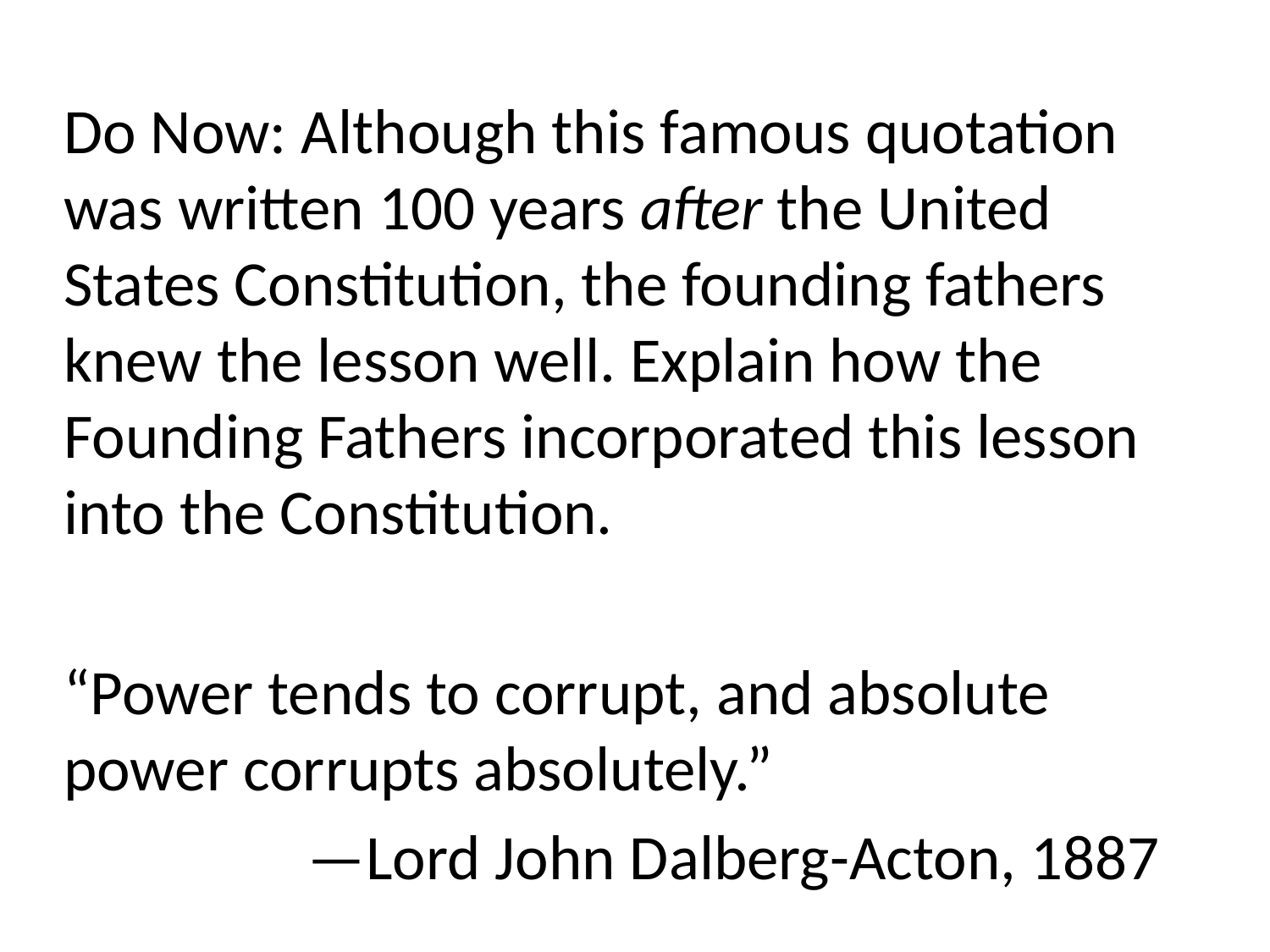

# Do Now: Although this famous quotation was written 100 years after the United States Constitution, the founding fathers knew the lesson well. Explain how the Founding Fathers incorporated this lesson into the Constitution.
“Power tends to corrupt, and absolute power corrupts absolutely.”
                 —Lord John Dalberg-Acton, 1887